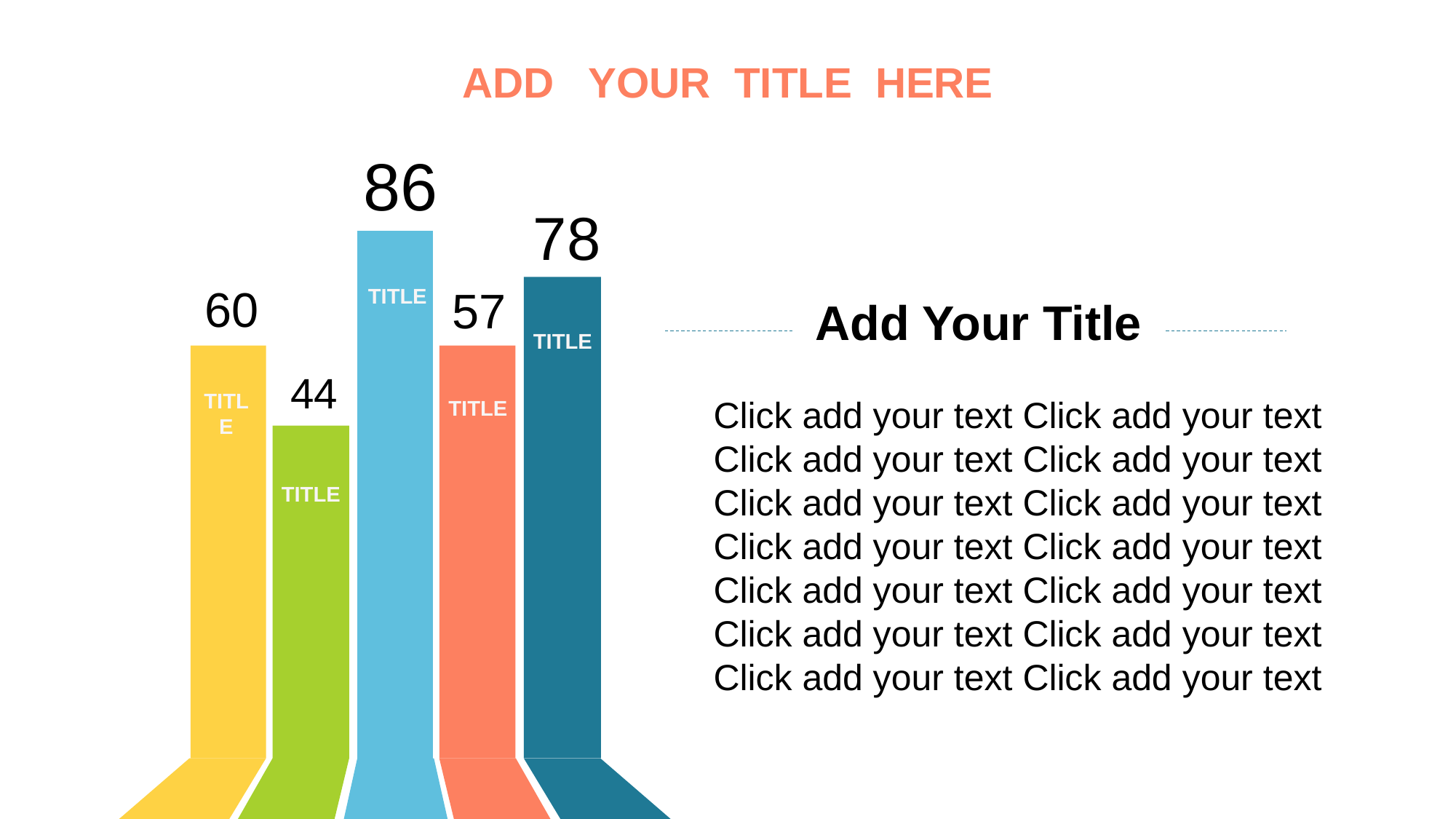

ADD   YOUR  TITLE  HERE
86
78
TITLE

60
57
TITLE

Add Your Title

TITLE

TITLE

44
Click add your text Click add your text
Click add your text Click add your text
Click add your text Click add your text
Click add your text Click add your text
Click add your text Click add your text
Click add your text Click add your text
Click add your text Click add your text
TITLE